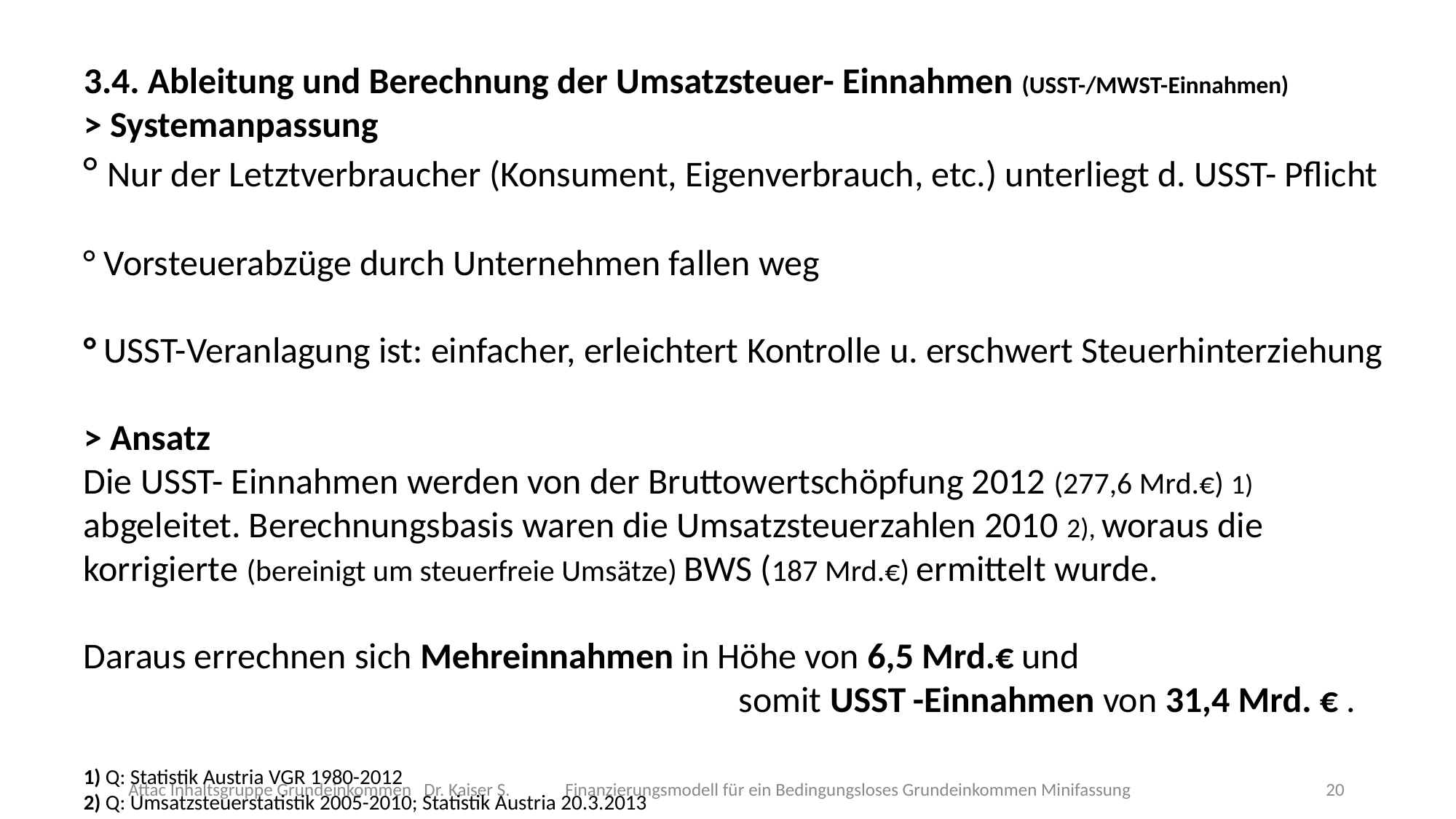

3.4. Ableitung und Berechnung der Umsatzsteuer- Einnahmen (USST-/MWST-Einnahmen)
> Systemanpassung
° Nur der Letztverbraucher (Konsument, Eigenverbrauch, etc.) unterliegt d. USST- Pflicht

° Vorsteuerabzüge durch Unternehmen fallen weg

° USST-Veranlagung ist: einfacher, erleichtert Kontrolle u. erschwert Steuerhinterziehung

> Ansatz
Die USST- Einnahmen werden von der Bruttowertschöpfung 2012 (277,6 Mrd.€) 1)
abgeleitet. Berechnungsbasis waren die Umsatzsteuerzahlen 2010 2), woraus die korrigierte (bereinigt um steuerfreie Umsätze) BWS (187 Mrd.€) ermittelt wurde.

Daraus errechnen sich Mehreinnahmen in Höhe von 6,5 Mrd.€ und
						somit USST -Einnahmen von 31,4 Mrd. € .

1) Q: Statistik Austria VGR 1980-2012
2) Q: Umsatzsteuerstatistik 2005-2010; Statistik Austria 20.3.2013
Attac Inhaltsgruppe Grundeinkommen   Dr. Kaiser S.	Finanzierungsmodell für ein Bedingungsloses Grundeinkommen Minifassung
20